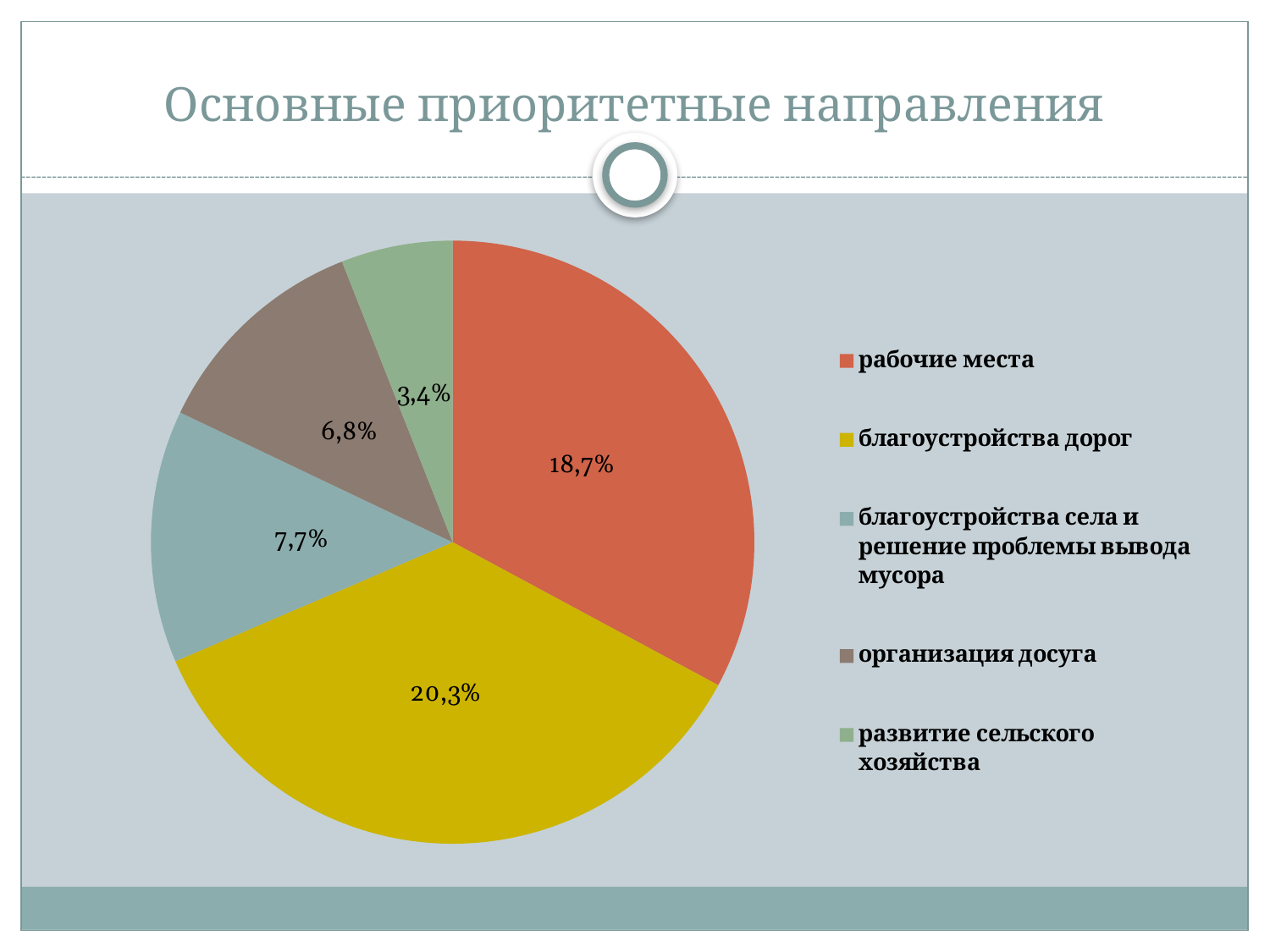

# Основные приоритетные направления

### Chart

| Category |  |
|---|---|
| рабочие места  | 18.7 |
| благоустройства дорог | 20.3 |
| благоустройства села и решение проблемы вывода мусора | 7.7 |
| организация досуга | 6.8 |
| развитие сельского хозяйства | 3.4 |